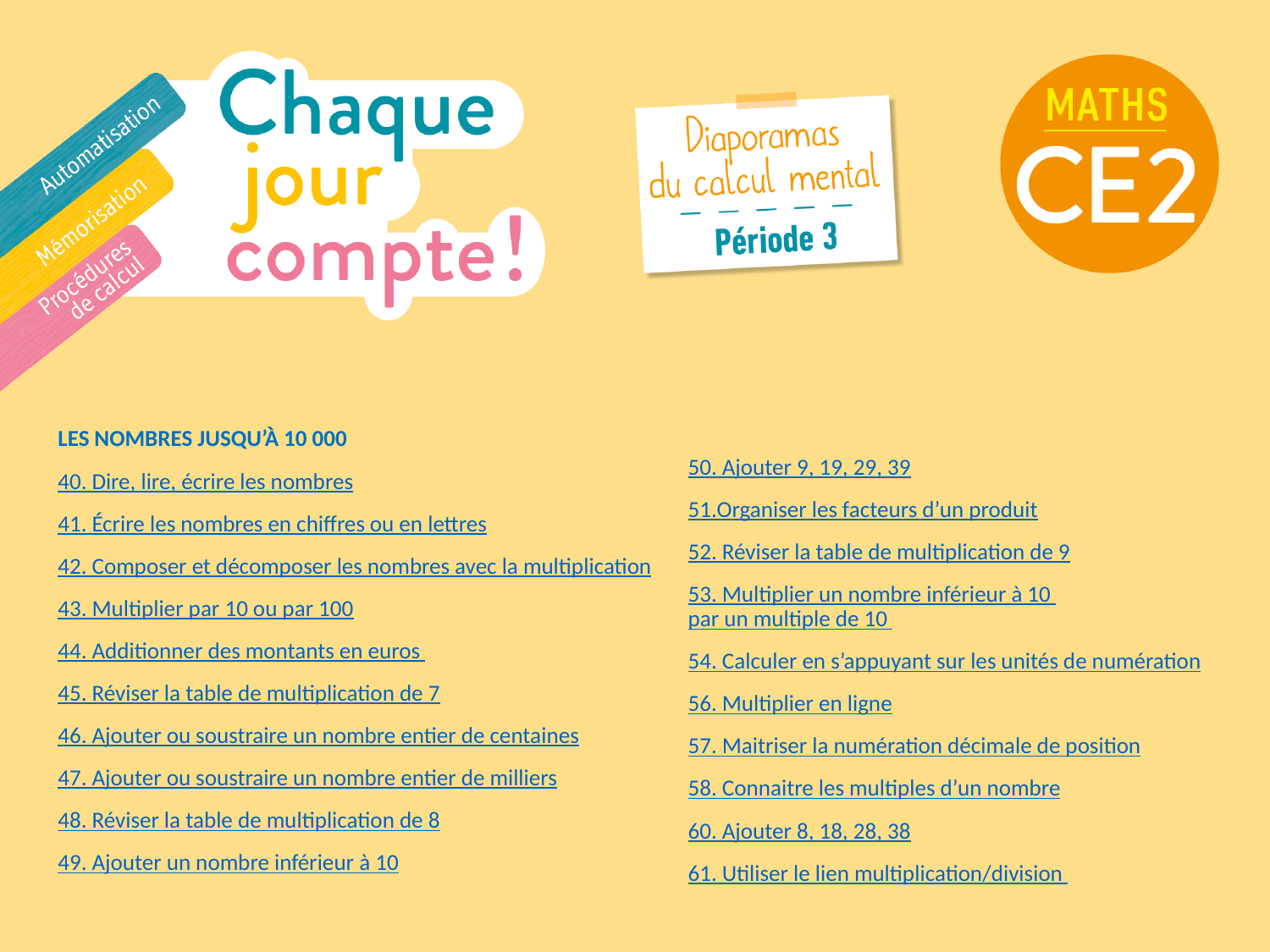

LES NOMBRES JUSQU’À 10 000
40. Dire, lire, écrire les nombres
41. Écrire les nombres en chiffres ou en lettres
42. Composer et décomposer les nombres avec la multiplication
43. Multiplier par 10 ou par 100
44. Additionner des montants en euros
45. Réviser la table de multiplication de 7
46. Ajouter ou soustraire un nombre entier de centaines
47. Ajouter ou soustraire un nombre entier de milliers
48. Réviser la table de multiplication de 8
49. Ajouter un nombre inférieur à 10
50. Ajouter 9, 19, 29, 39
51.Organiser les facteurs d’un produit
52. Réviser la table de multiplication de 9
53. Multiplier un nombre inférieur à 10
par un multiple de 10
54. Calculer en s’appuyant sur les unités de numération
56. Multiplier en ligne
57. Maitriser la numération décimale de position
58. Connaitre les multiples d’un nombre
60. Ajouter 8, 18, 28, 38
61. Utiliser le lien multiplication/division